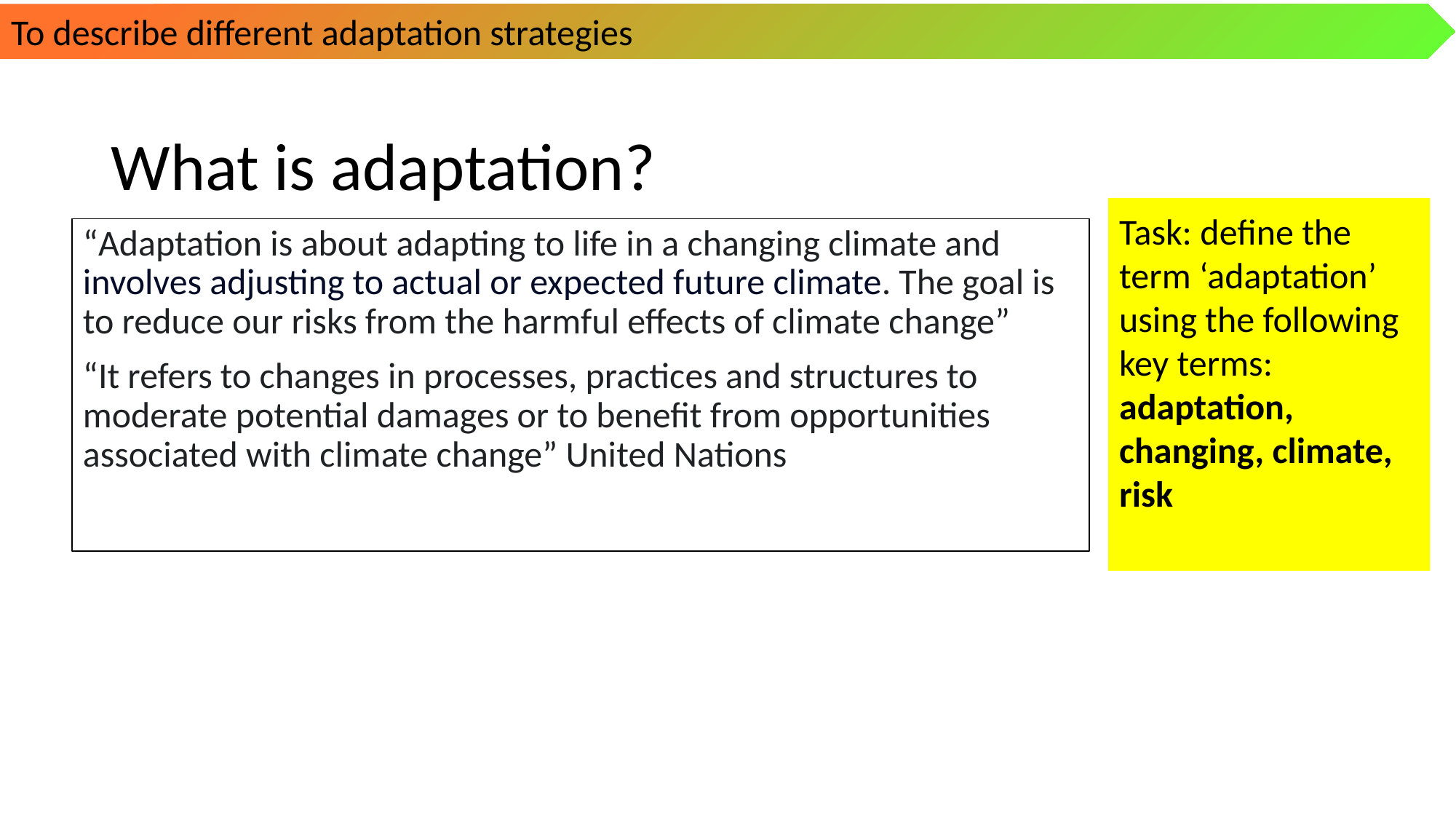

To describe different adaptation strategies

# What is adaptation?
Task: define the term ‘adaptation’ using the following key terms: adaptation, changing, climate, risk
“Adaptation is about adapting to life in a changing climate and involves adjusting to actual or expected future climate. The goal is to reduce our risks from the harmful effects of climate change”
“It refers to changes in processes, practices and structures to moderate potential damages or to benefit from opportunities associated with climate change” United Nations